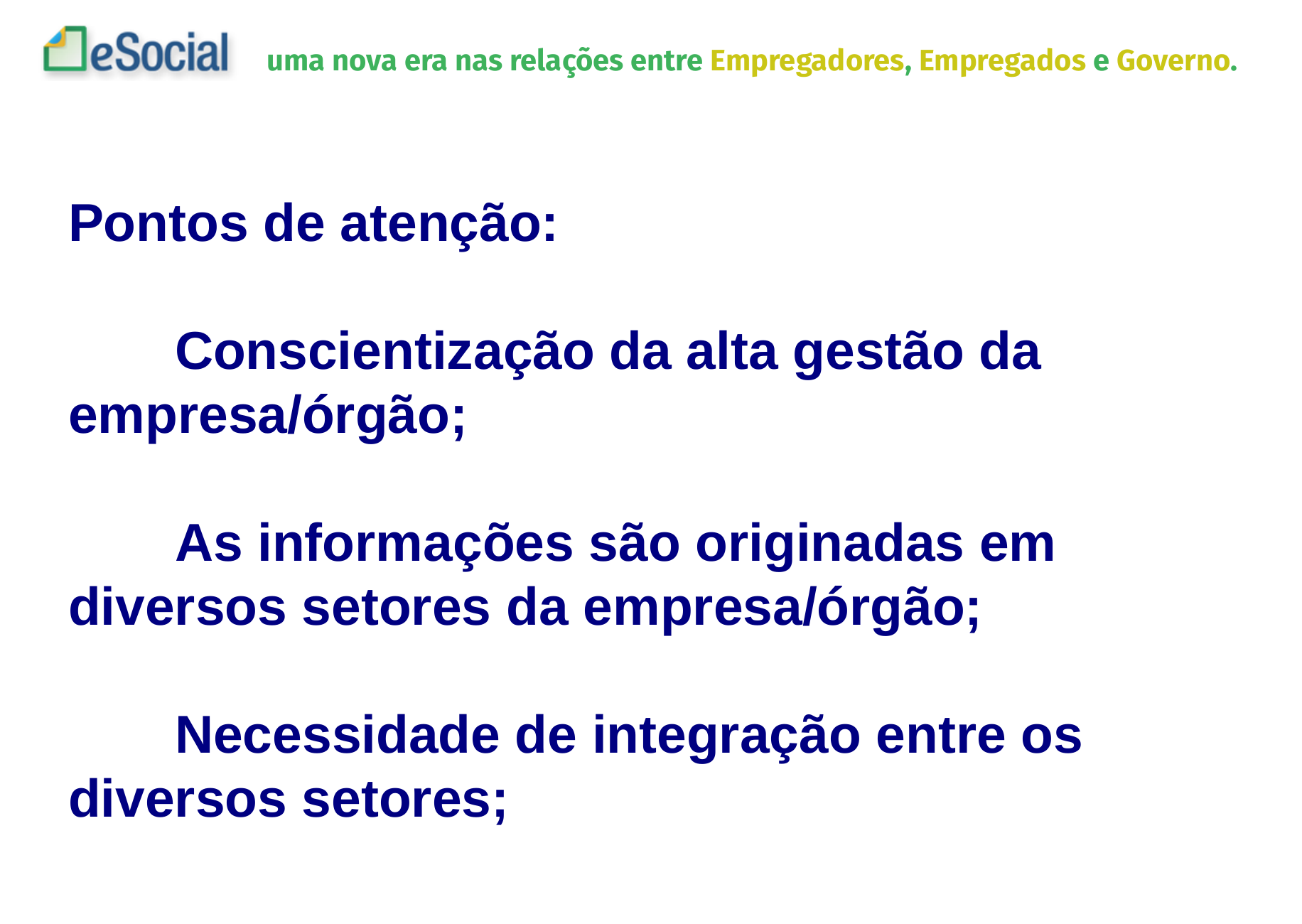

Pontos de atenção:

	Conscientização da alta gestão da
empresa/órgão;

	As informações são originadas em
diversos setores da empresa/órgão;

	Necessidade de integração entre os
diversos setores;